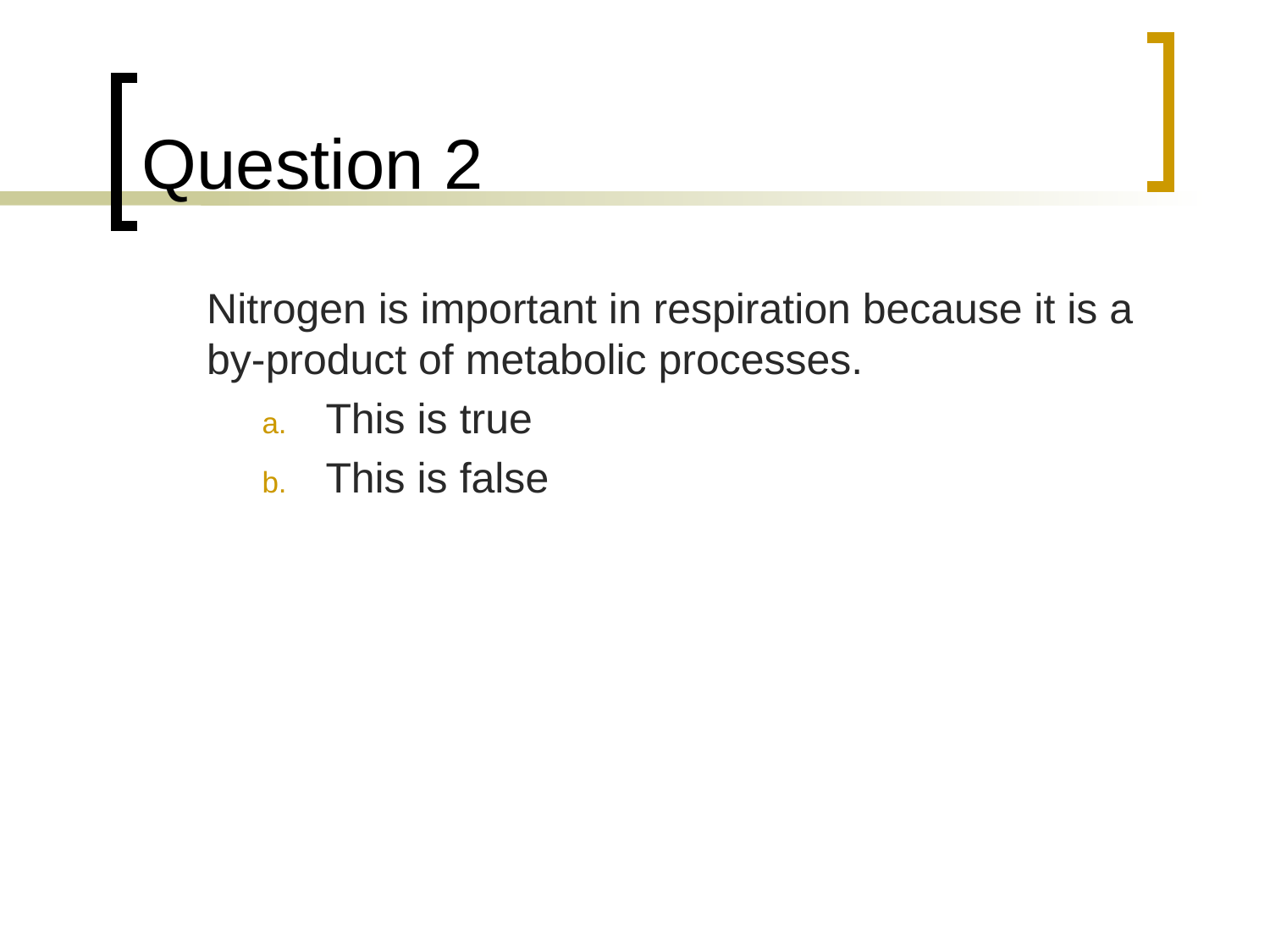

# Question 2
	Nitrogen is important in respiration because it is a by-product of metabolic processes.
This is true
This is false